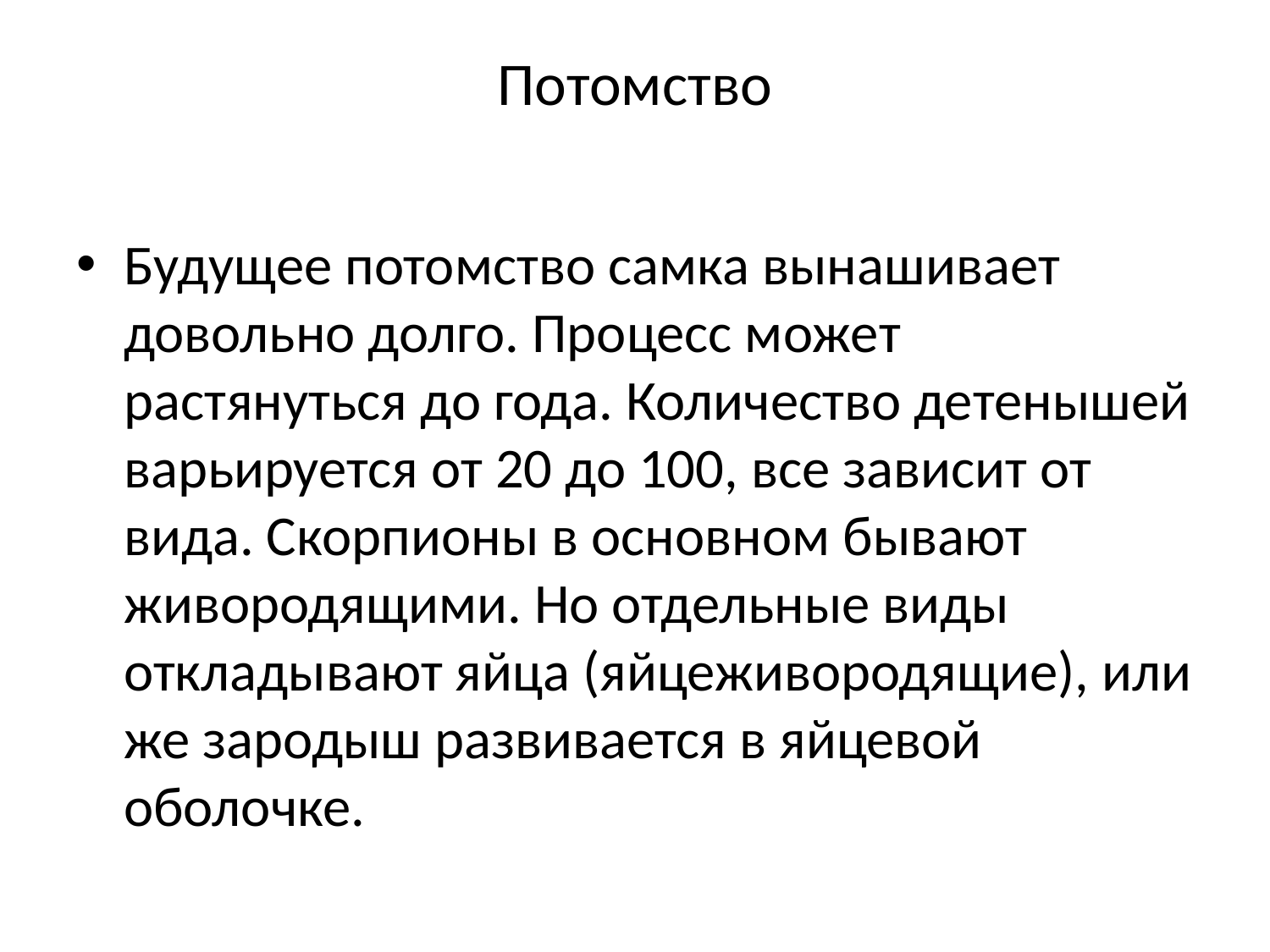

# Потомство
Будущее потомство самка вынашивает довольно долго. Процесс может растянуться до года. Количество детенышей варьируется от 20 до 100, все зависит от вида. Скорпионы в основном бывают живородящими. Но отдельные виды откладывают яйца (яйцеживородящие), или же зародыш развивается в яйцевой оболочке.